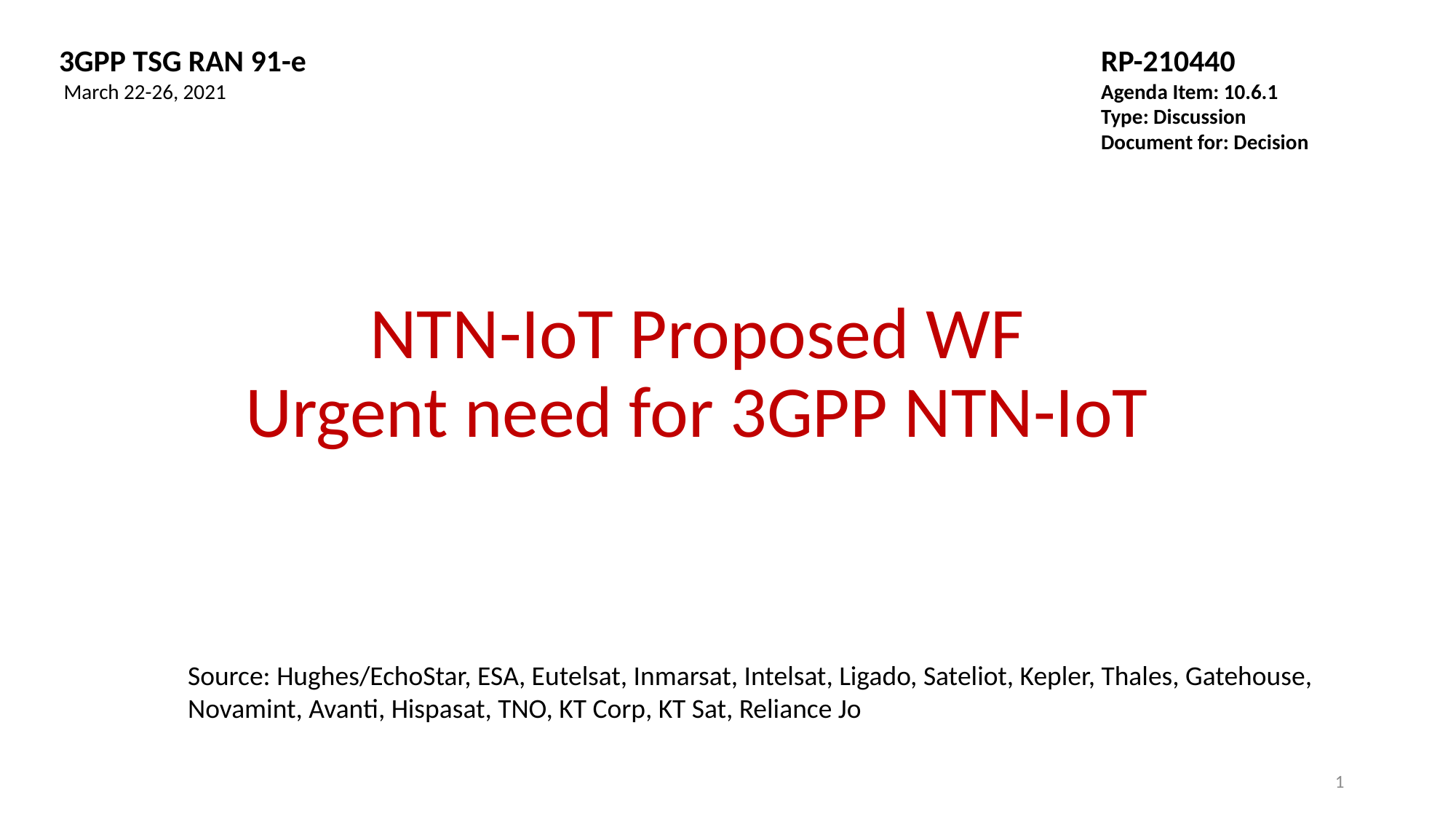

3GPP TSG RAN 91-e
 March 22-26, 2021

RP-210440
Agenda Item: 10.6.1
Type: Discussion
Document for: Decision

# NTN-IoT Proposed WF Urgent need for 3GPP NTN-IoT
Source: Hughes/EchoStar, ESA, Eutelsat, Inmarsat, Intelsat, Ligado, Sateliot, Kepler, Thales, Gatehouse, Novamint, Avanti, Hispasat, TNO, KT Corp, KT Sat, Reliance Jo
1